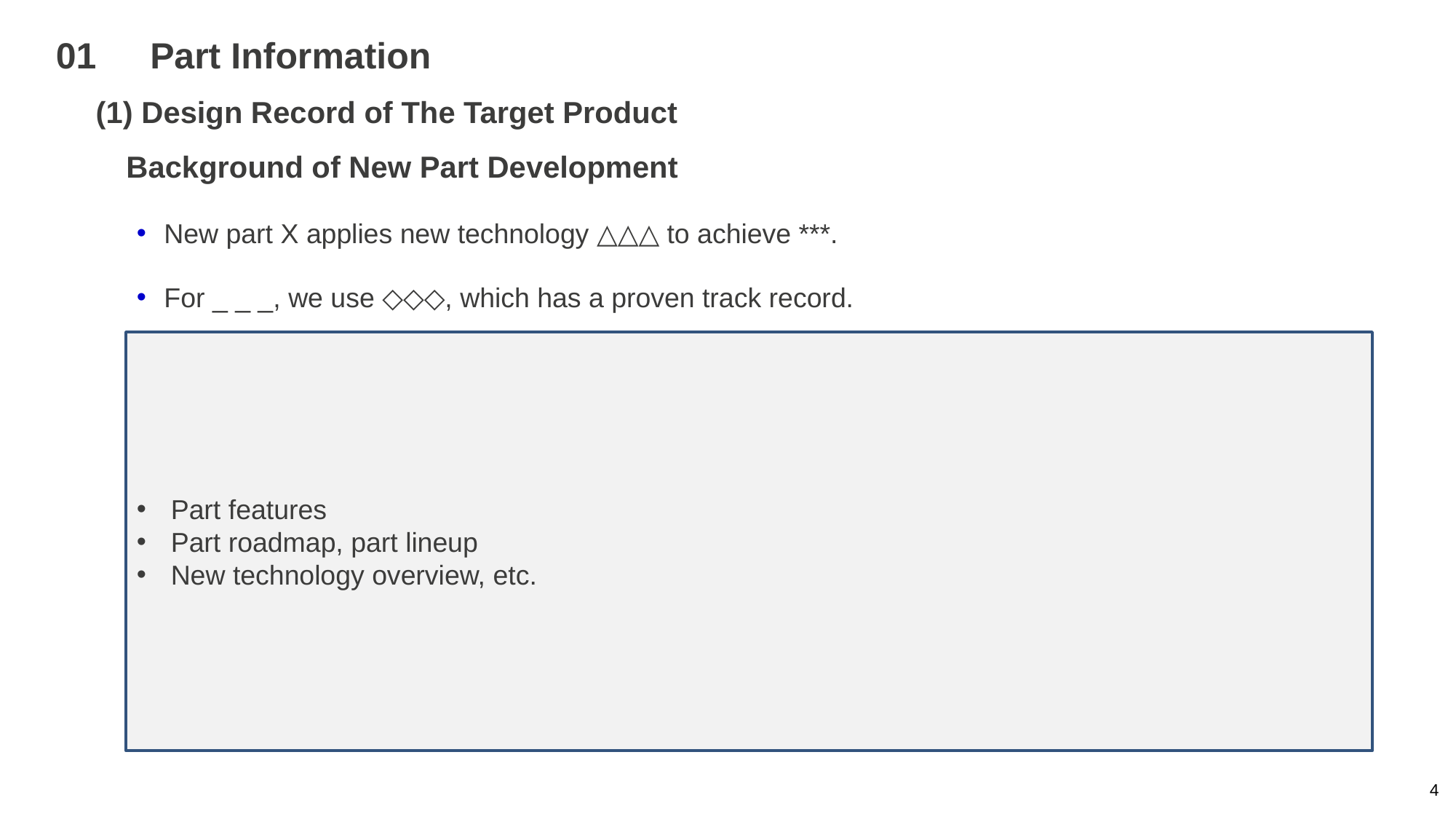

# 01　Part Information
(1) Design Record of The Target Product
Background of New Part Development
New part X applies new technology △△△ to achieve ***.
For _ _ _, we use ◇◇◇, which has a proven track record.
Part features
Part roadmap, part lineup
New technology overview, etc.